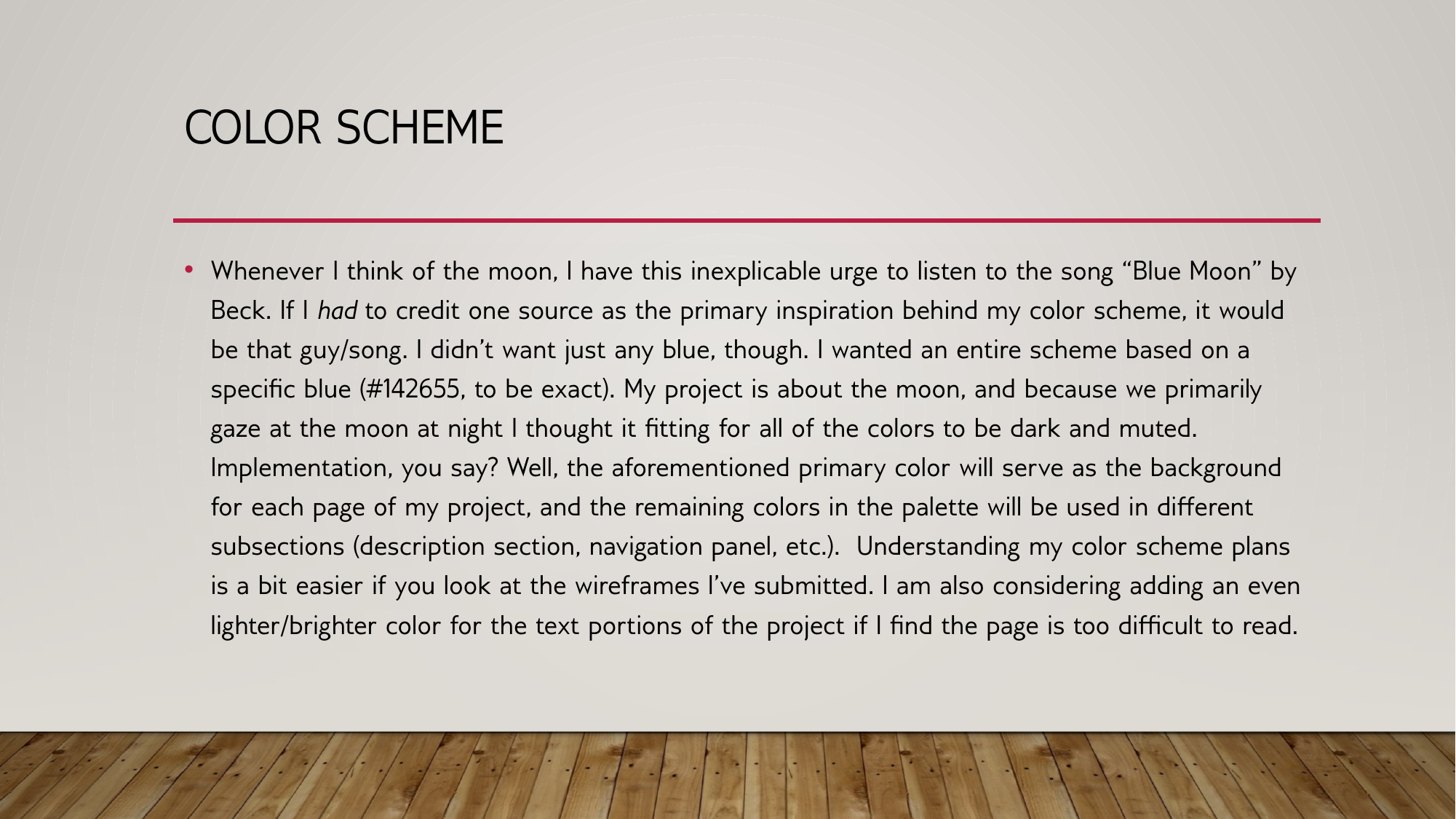

# Color Scheme
Whenever I think of the moon, I have this inexplicable urge to listen to the song “Blue Moon” by Beck. If I had to credit one source as the primary inspiration behind my color scheme, it would be that guy/song. I didn’t want just any blue, though. I wanted an entire scheme based on a specific blue (#142655, to be exact). My project is about the moon, and because we primarily gaze at the moon at night I thought it fitting for all of the colors to be dark and muted. Implementation, you say? Well, the aforementioned primary color will serve as the background for each page of my project, and the remaining colors in the palette will be used in different subsections (description section, navigation panel, etc.).  Understanding my color scheme plans is a bit easier if you look at the wireframes I’ve submitted. I am also considering adding an even lighter/brighter color for the text portions of the project if I find the page is too difficult to read.